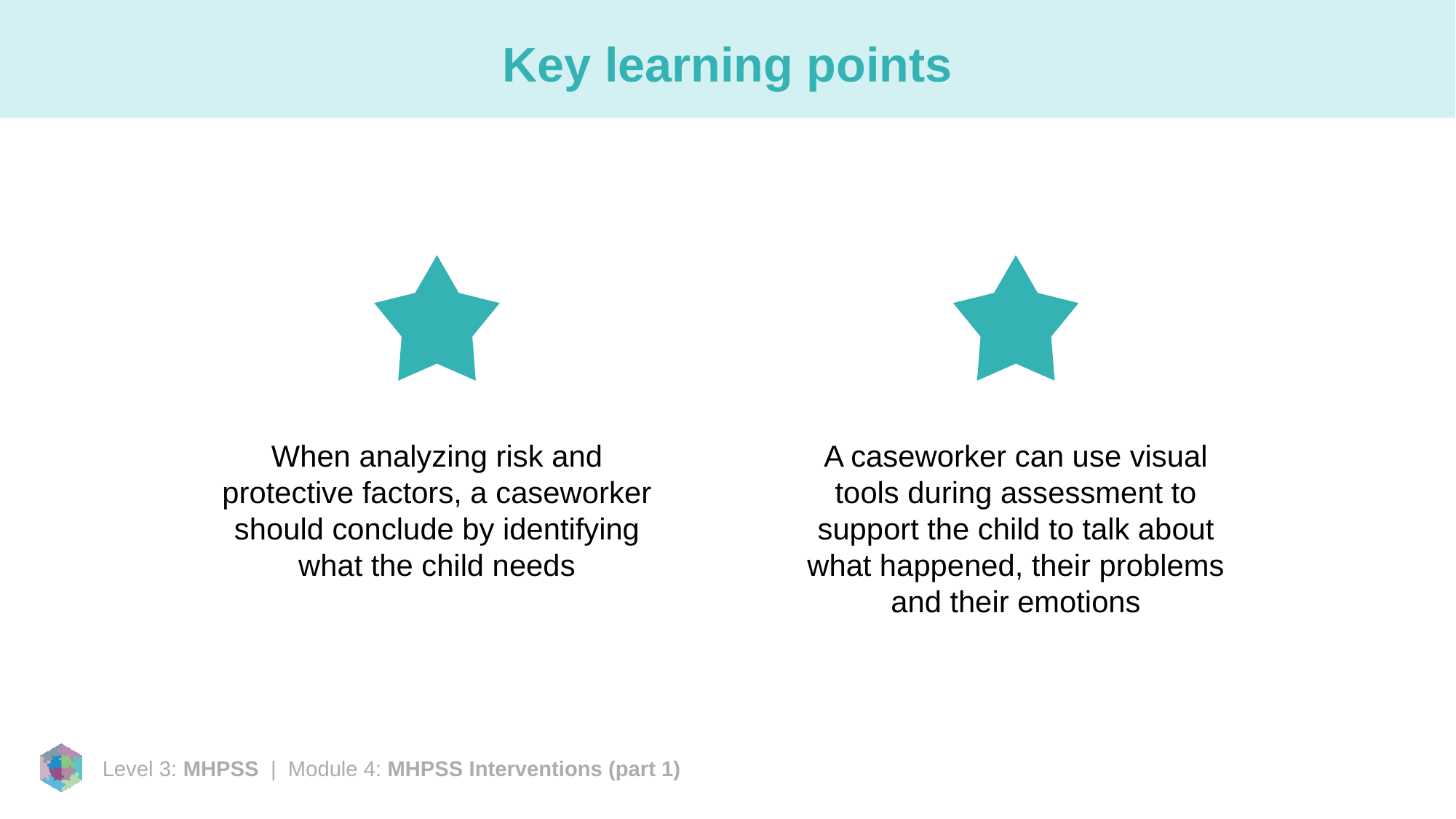

# Key learning points

When analyzing risk and protective factors, a caseworker should conclude by identifying what the child needs
A caseworker can use visual tools during assessment to support the child to talk about what happened, their problems and their emotions